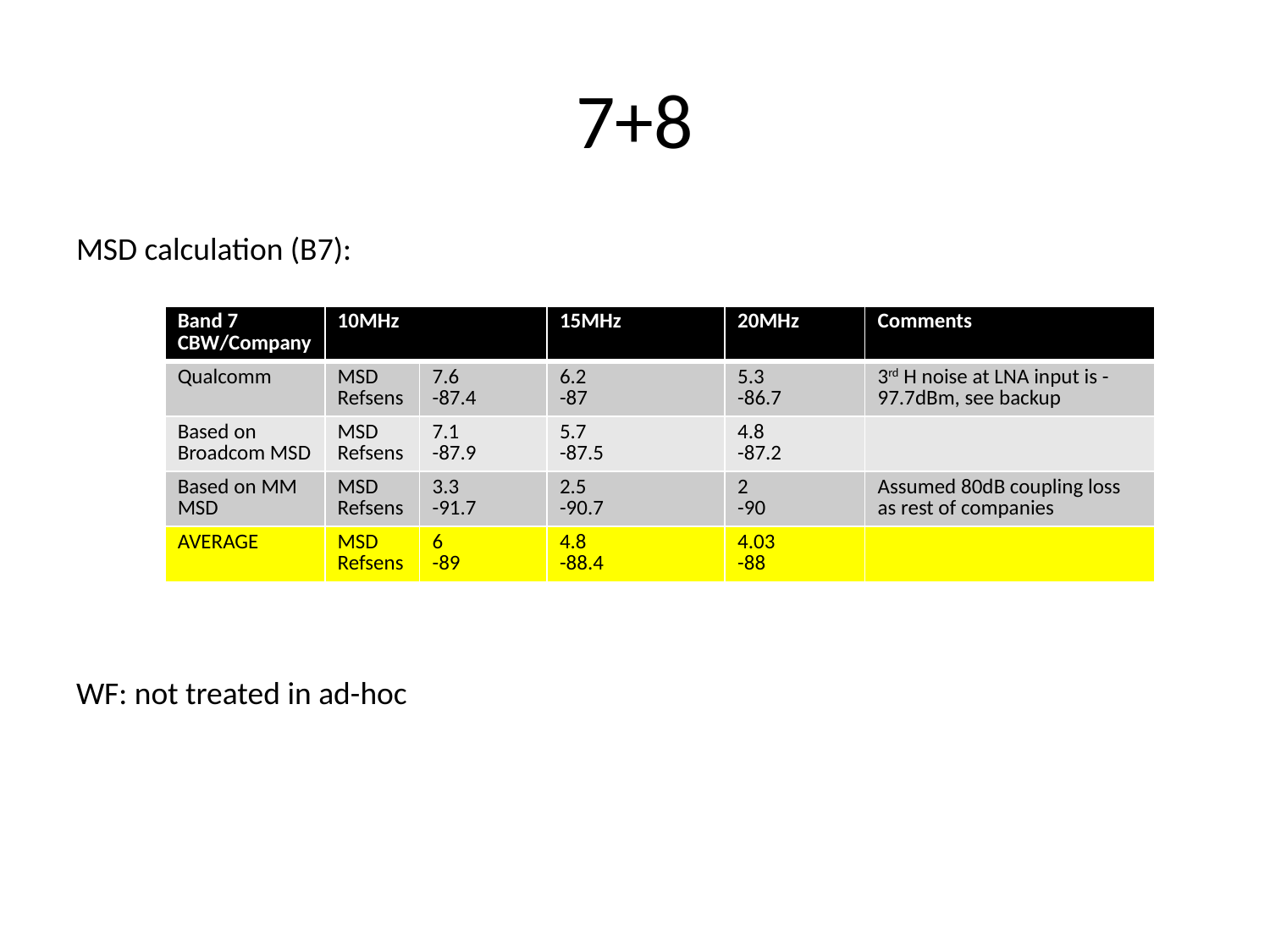

# 7+8
MSD calculation (B7):

WF: not treated in ad-hoc
| Band 7 CBW/Company | 10MHz |  | 15MHz | 20MHz | Comments |
| --- | --- | --- | --- | --- | --- |
| Qualcomm | MSD Refsens | 7.6 -87.4 | 6.2 -87 | 5.3 -86.7 | 3rd H noise at LNA input is -97.7dBm, see backup |
| Based on Broadcom MSD | MSD Refsens | 7.1 -87.9 | 5.7 -87.5 | 4.8 -87.2 |  |
| Based on MM MSD | MSD Refsens | 3.3 -91.7 | 2.5 -90.7 | 2 -90 | Assumed 80dB coupling loss as rest of companies |
| AVERAGE | MSD Refsens | 6 -89 | 4.8 -88.4 | 4.03 -88 |  |